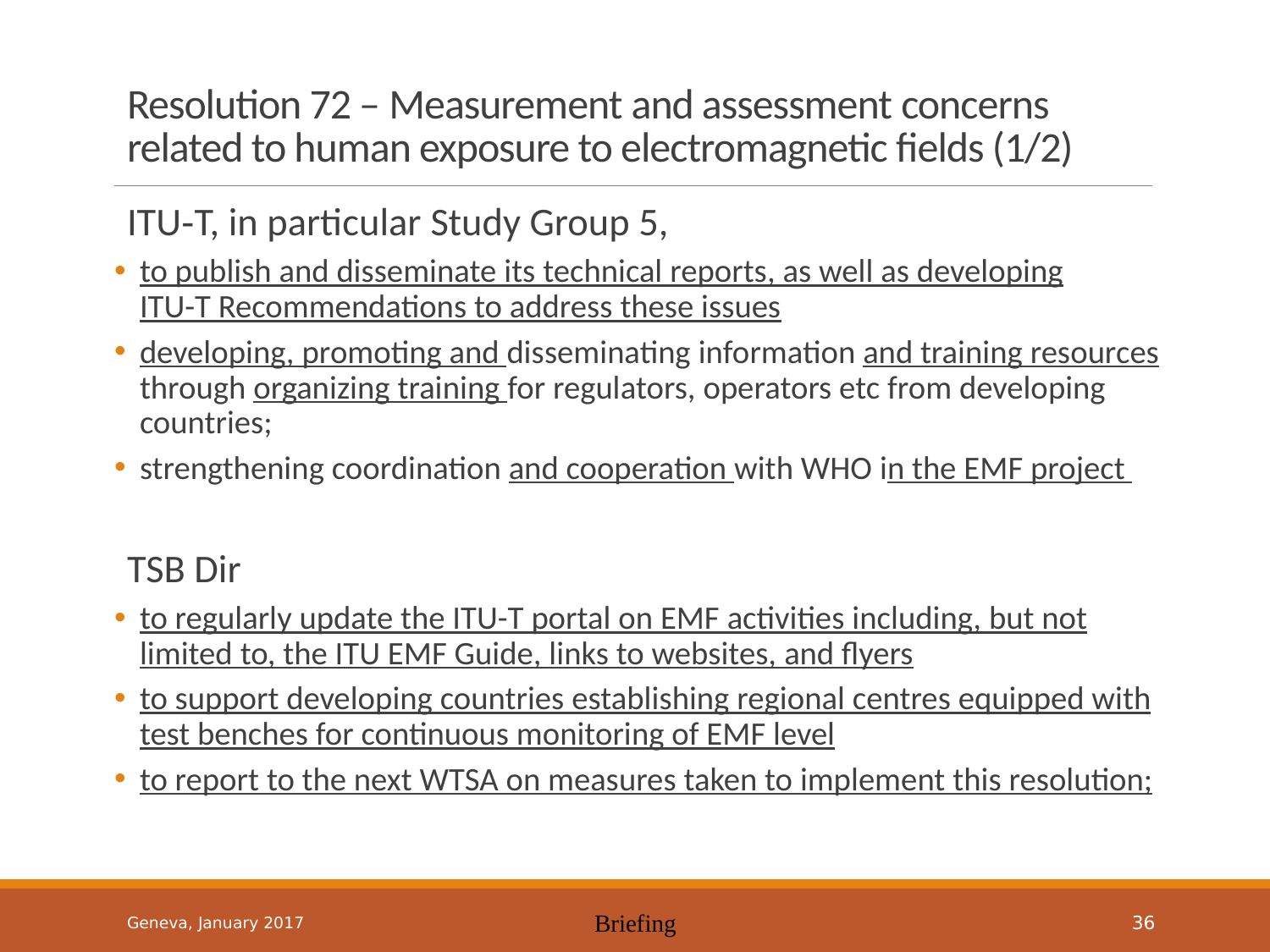

# Resolution 72 – Measurement and assessment concerns related to human exposure to electromagnetic fields (1/2)
ITU‑T, in particular Study Group 5,
to publish and disseminate its technical reports, as well as developing
ITU-T Recommendations to address these issues
developing, promoting and disseminating information and training resources through organizing training for regulators, operators etc from developing countries;
strengthening coordination and cooperation with WHO in the EMF project

TSB Dir
to regularly update the ITU-T portal on EMF activities including, but not limited to, the ITU EMF Guide, links to websites, and flyers
to support developing countries establishing regional centres equipped with test benches for continuous monitoring of EMF level
to report to the next WTSA on measures taken to implement this resolution;
Geneva, January 2017
Briefing
36